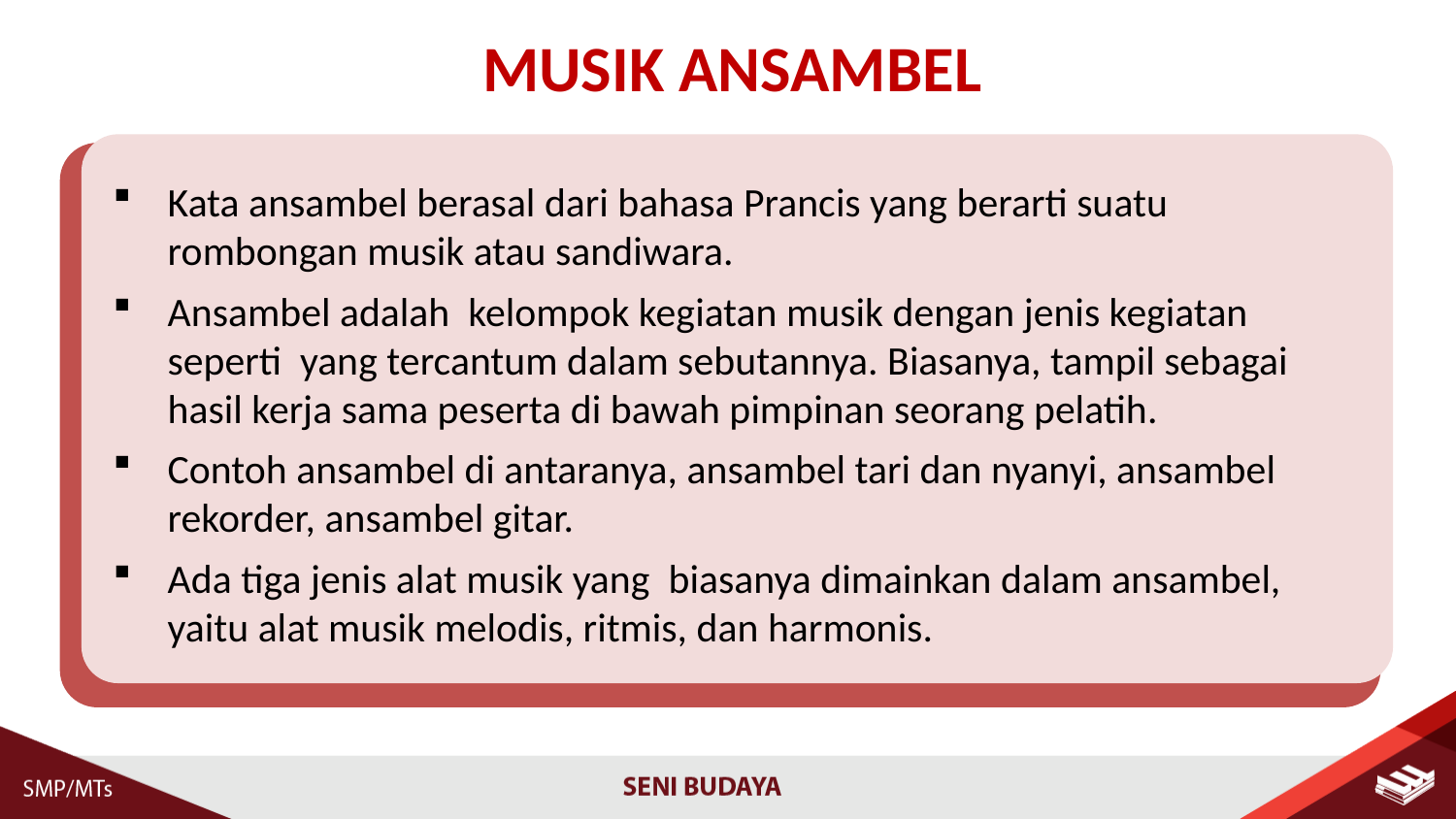

MUSIK ANSAMBEL

Kata ansambel berasal dari bahasa Prancis yang berarti suatu rombongan musik atau sandiwara.
Ansambel adalah  kelompok kegiatan musik dengan jenis kegiatan seperti  yang tercantum dalam sebutannya. Biasanya, tampil sebagai hasil kerja sama peserta di bawah pimpinan seorang pelatih.
Contoh ansambel di antaranya, ansambel tari dan nyanyi, ansambel rekorder, ansambel gitar.
Ada tiga jenis alat musik yang  biasanya dimainkan dalam ansambel, yaitu alat musik melodis, ritmis, dan harmonis.